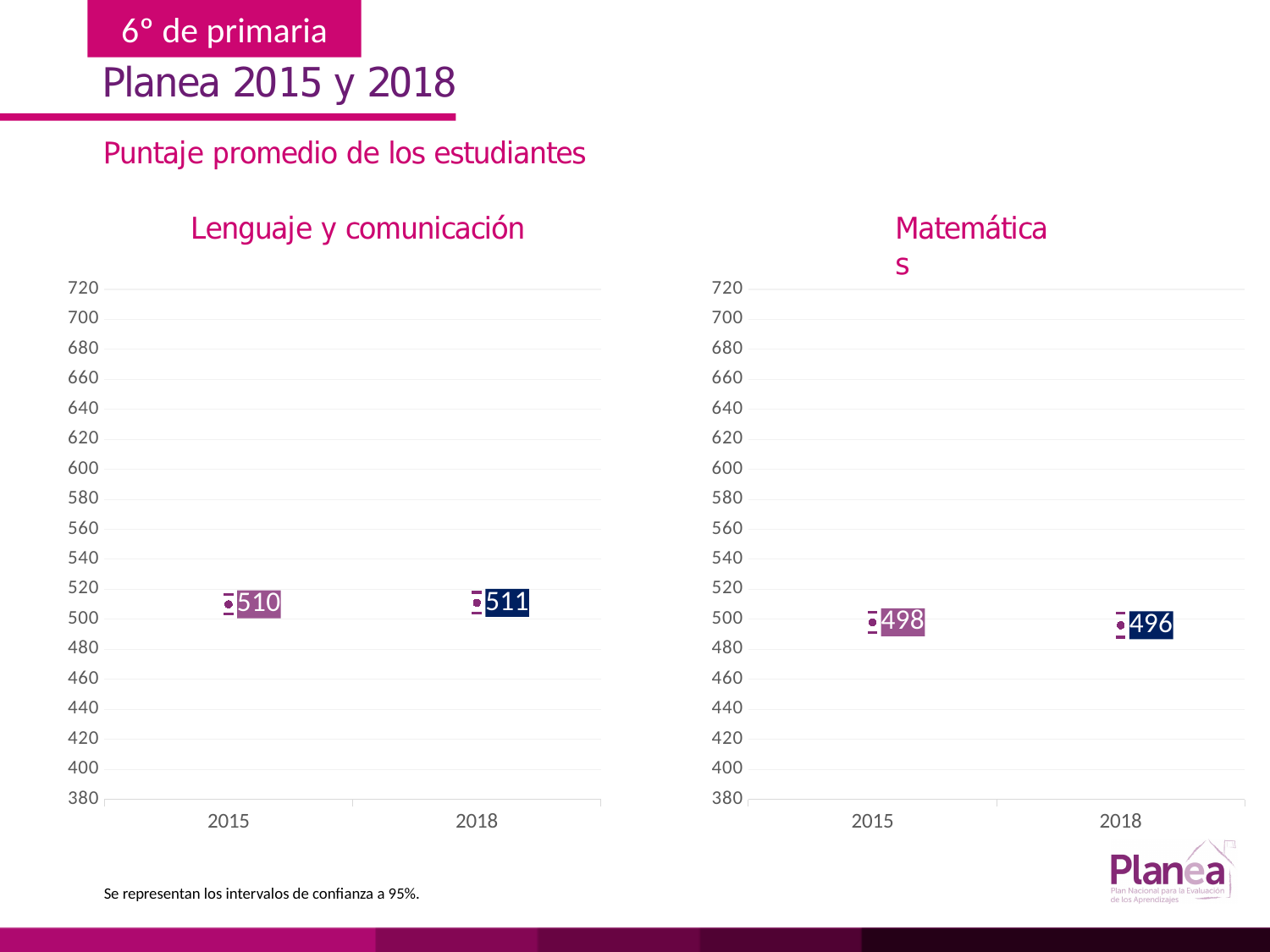

Planea 2015 y 2018

Puntaje promedio de los estudiantes
Matemáticas
Lenguaje y comunicación

### Chart

| Category |  |  |  |
|---|---|---|---|
| 2015 | 503.632 | 516.368 | 510.0 |
| 2018 | 504.035 | 517.965 | 511.0 |

### Chart

| Category |  |  |  |
|---|---|---|---|
| 2015 | 491.035 | 504.965 | 498.0 |
| 2018 | 488.04 | 503.96 | 496.0 |
Se representan los intervalos de confianza a 95%.